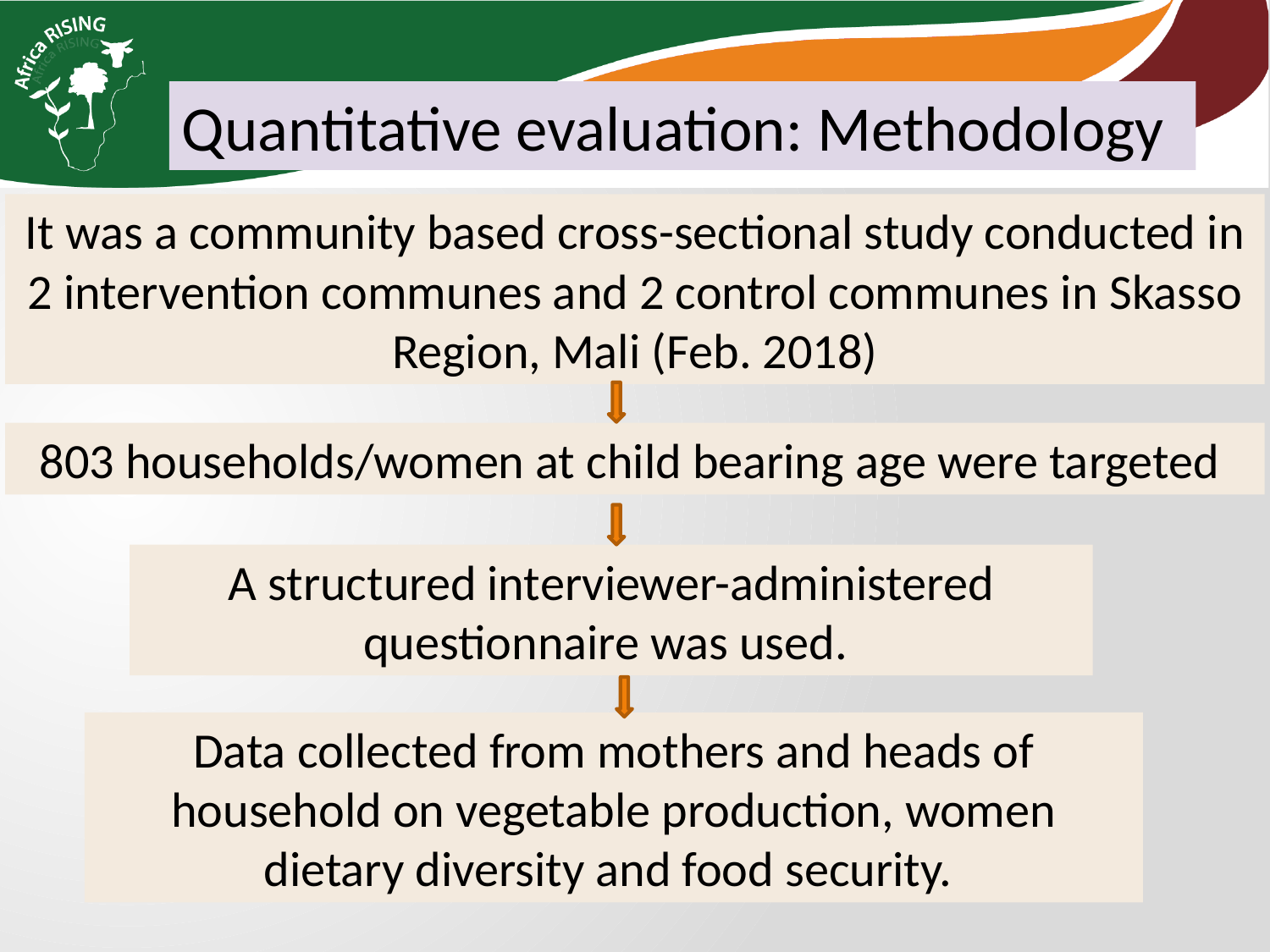

Quantitative evaluation: Methodology
It was a community based cross-sectional study conducted in 2 intervention communes and 2 control communes in Skasso Region, Mali (Feb. 2018)

803 households/women at child bearing age were targeted

A structured interviewer-administered questionnaire was used.

Data collected from mothers and heads of household on vegetable production, women dietary diversity and food security.